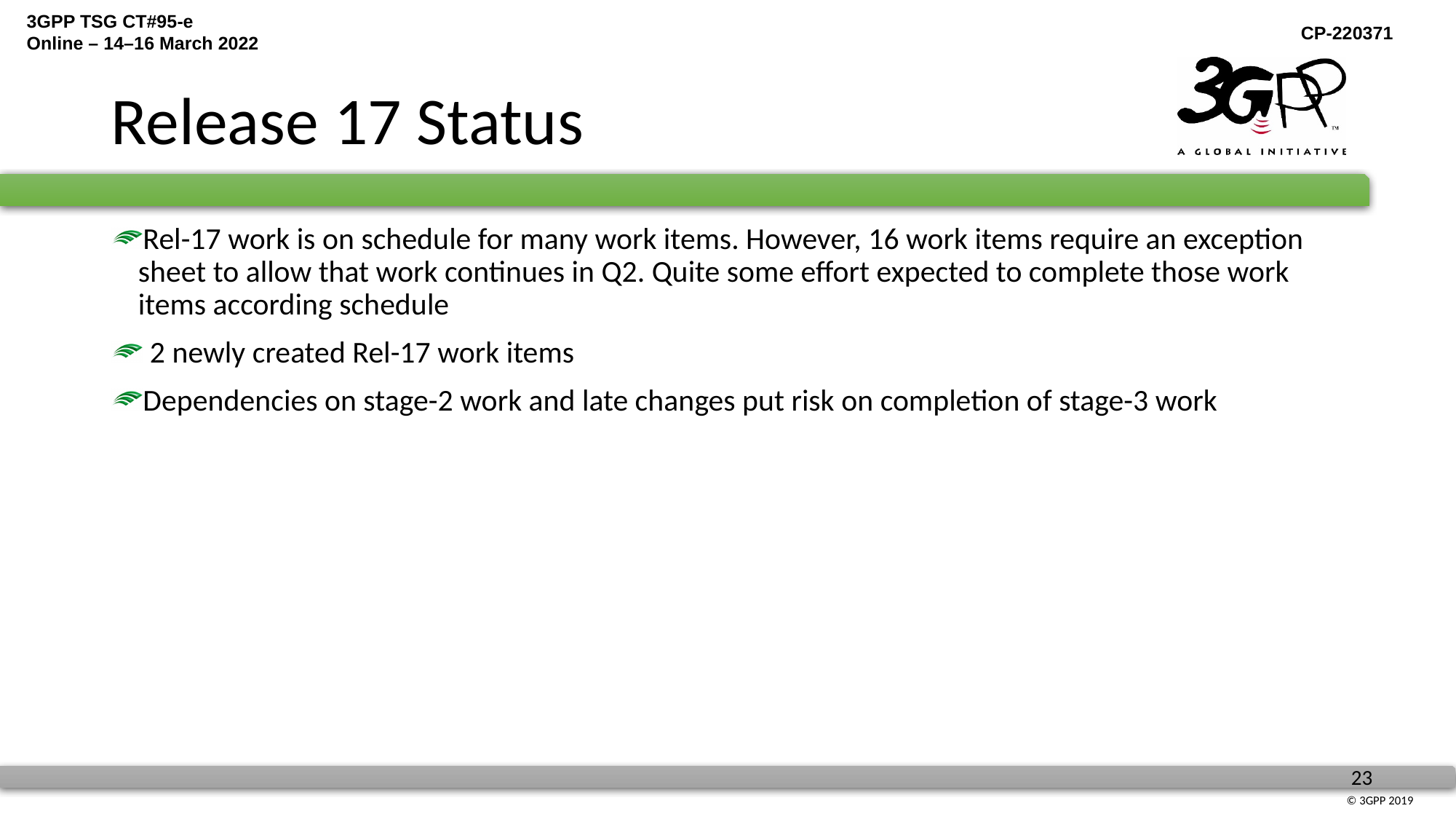

# Release 17 Status
Rel-17 work is on schedule for many work items. However, 16 work items require an exception sheet to allow that work continues in Q2. Quite some effort expected to complete those work items according schedule
 2 newly created Rel-17 work items
Dependencies on stage-2 work and late changes put risk on completion of stage-3 work